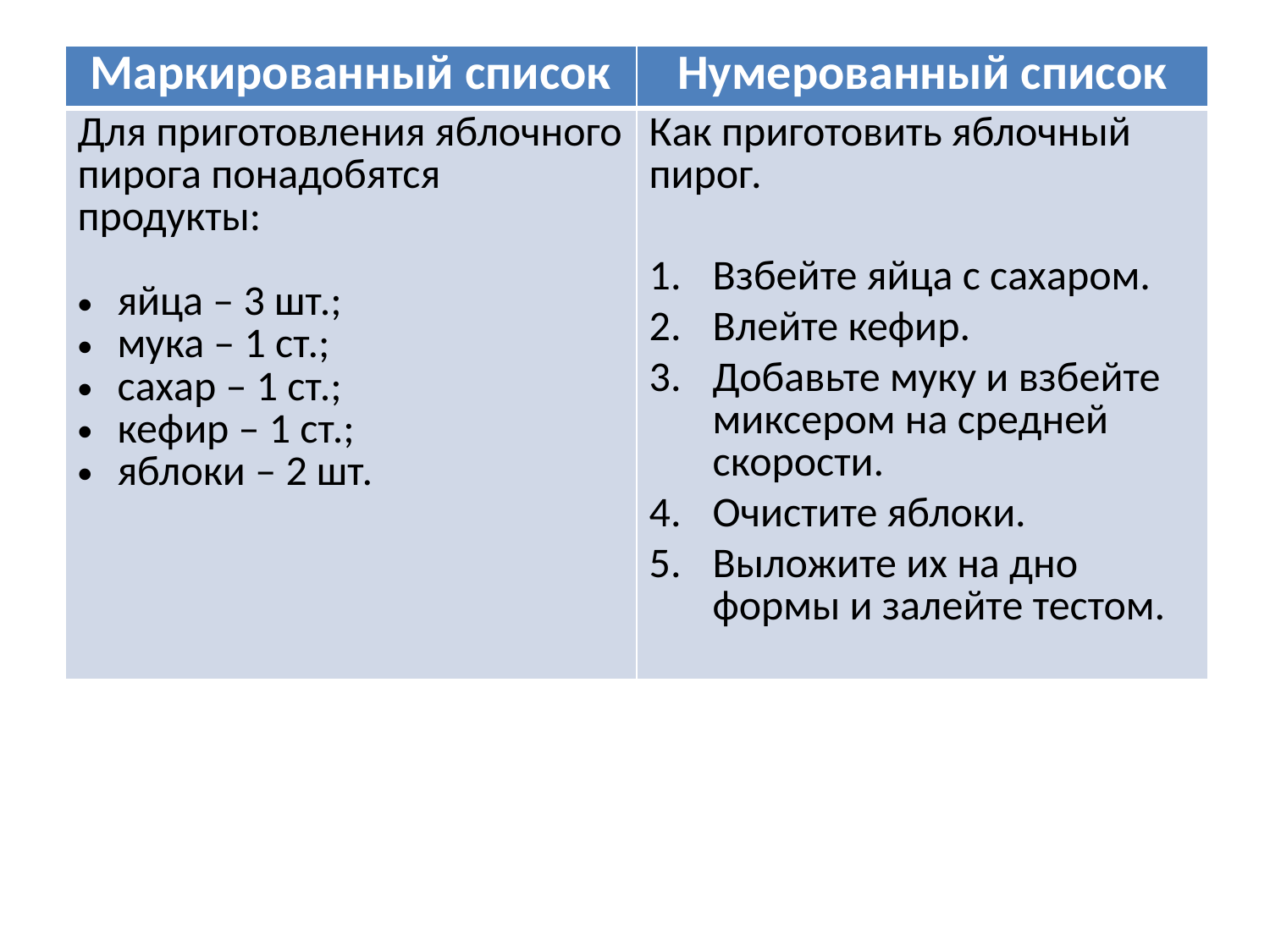

| Маркированный список | Нумерованный список |
| --- | --- |
| Для приготовления яблочного пирога понадобятся продукты: яйца – 3 шт.; мука – 1 ст.; сахар – 1 ст.; кефир – 1 ст.; яблоки – 2 шт. | Как приготовить яблочный пирог. Взбейте яйца с сахаром. Влейте кефир. Добавьте муку и взбейте миксером на средней скорости. Очистите яблоки. Выложите их на дно формы и залейте тестом. |